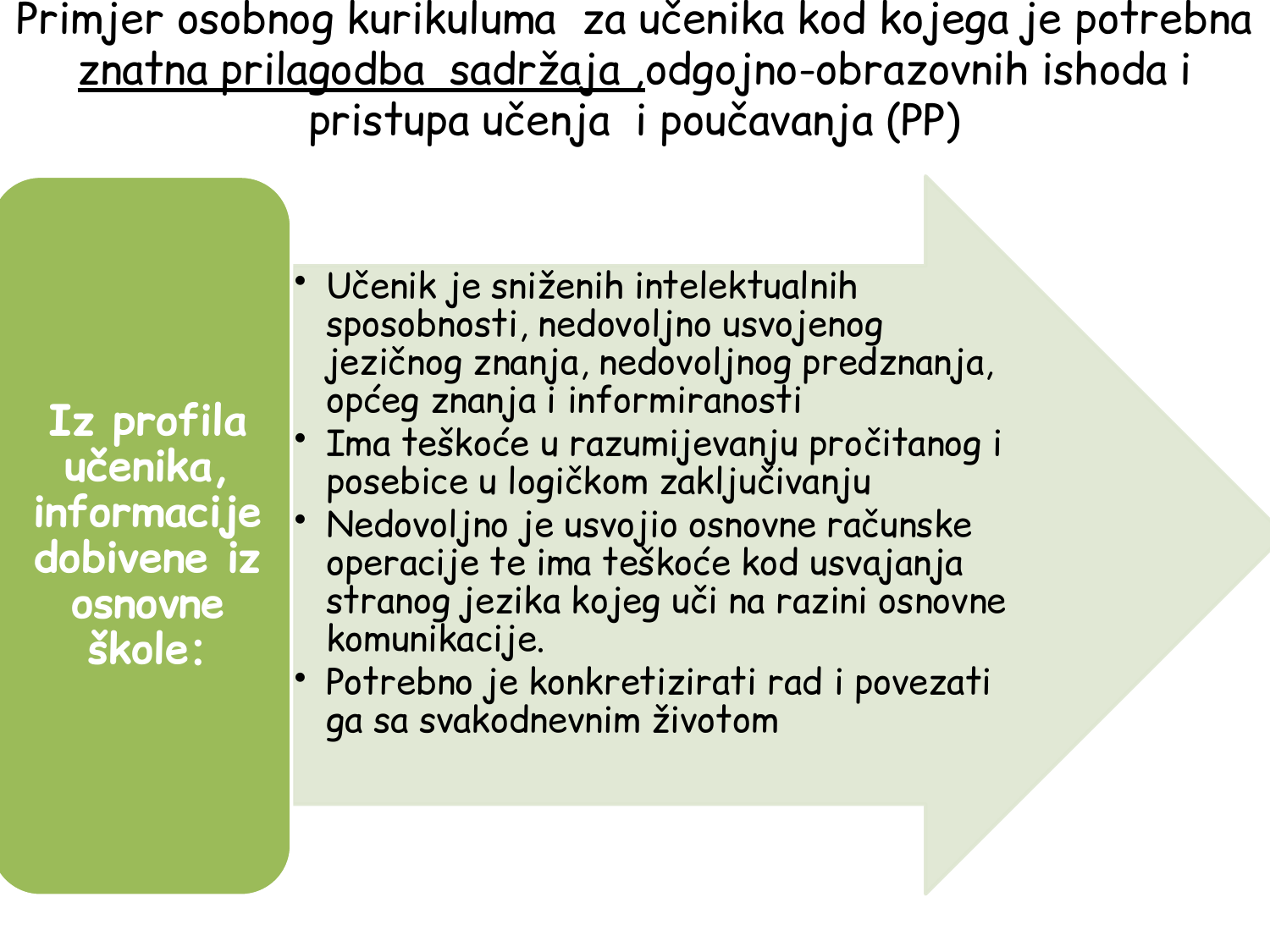

# Primjer osobnog kurikuluma  za učenika kod kojega je potrebna znatna prilagodba  sadržaja ,odgojno-obrazovnih ishoda i pristupa učenja  i poučavanja (PP)
Učenik je sniženih intelektualnih sposobnosti, nedovoljno usvojenog jezičnog znanja, nedovoljnog predznanja, općeg znanja i informiranosti
Ima teškoće u razumijevanju pročitanog i posebice u logičkom zaključivanju
Nedovoljno je usvojio osnovne računske operacije te ima teškoće kod usvajanja stranog jezika kojeg uči na razini osnovne komunikacije.
Potrebno je konkretizirati rad i povezati ga sa svakodnevnim životom
Iz profila učenika, informacije dobivene iz osnovne škole: